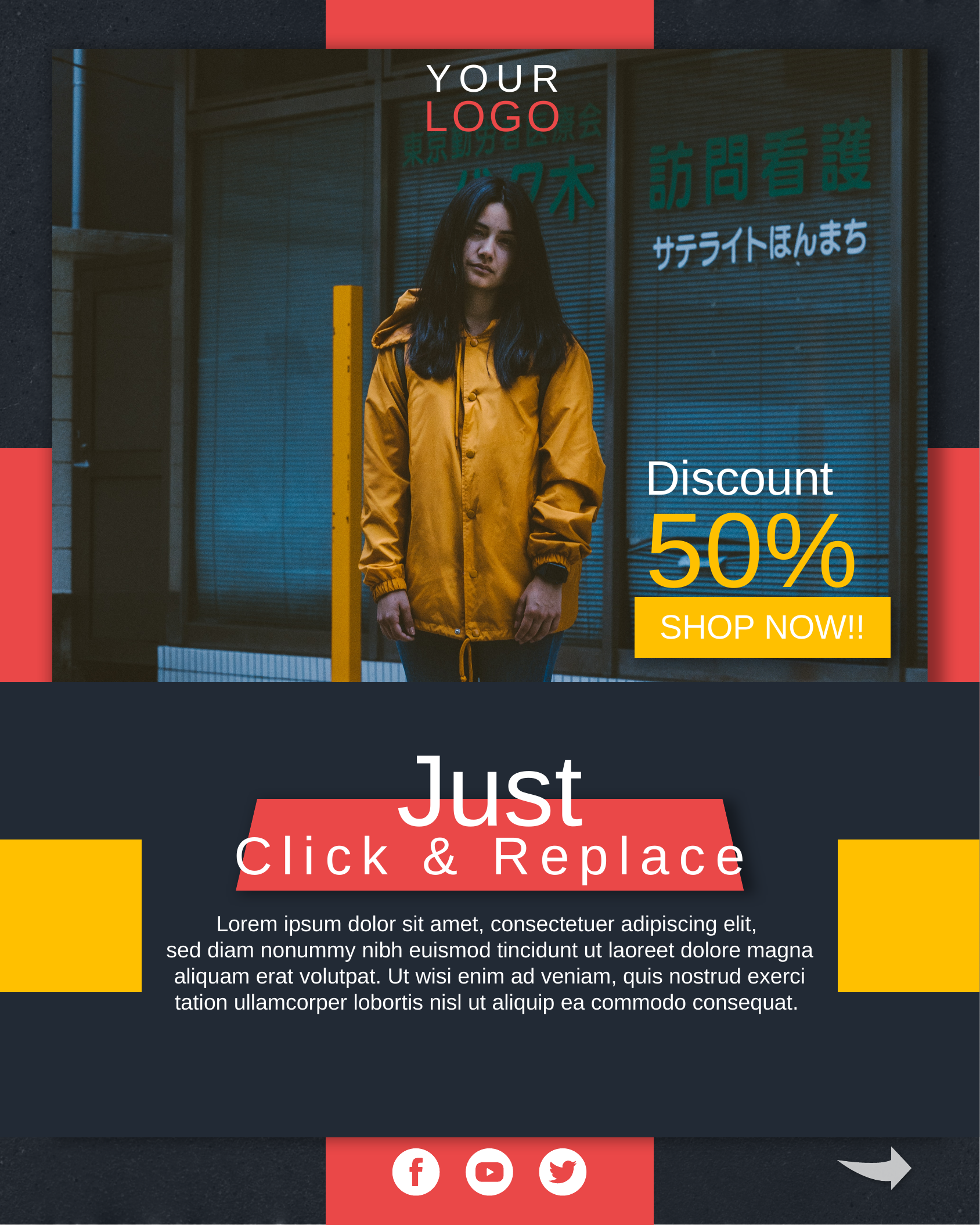

YOUR

LOGO
Discount
50%

SHOP NOW!!

Just

Click & Replace
Lorem ipsum dolor sit amet, consectetuer adipiscing elit,
sed diam nonummy nibh euismod tincidunt ut laoreet dolore magna aliquam erat volutpat. Ut wisi enim ad veniam, quis nostrud exerci tation ullamcorper lobortis nisl ut aliquip ea commodo consequat.